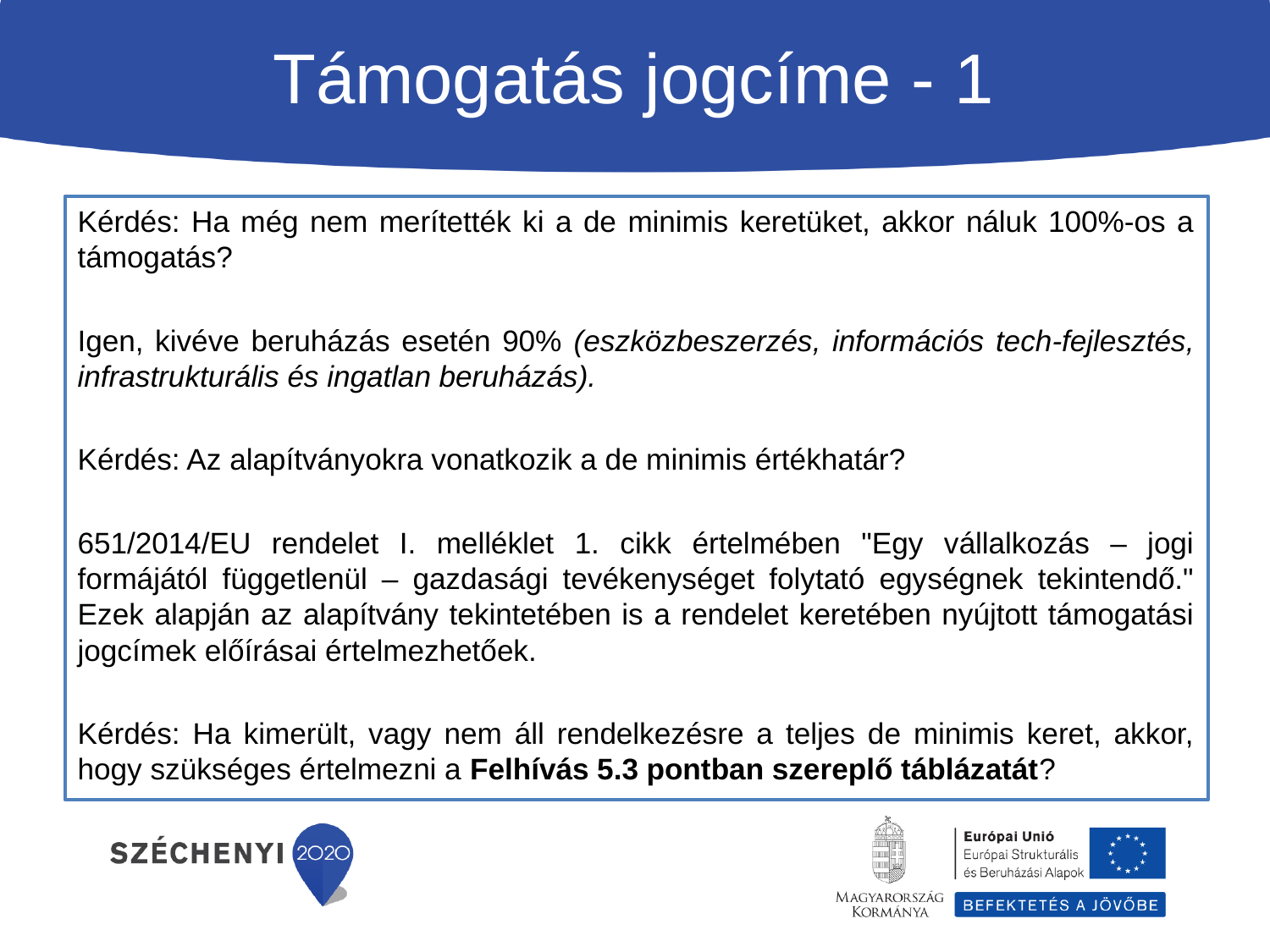

# Támogatás jogcíme - 1
Kérdés: Ha még nem merítették ki a de minimis keretüket, akkor náluk 100%-os a támogatás?

Igen, kivéve beruházás esetén 90% (eszközbeszerzés, információs tech-fejlesztés, infrastrukturális és ingatlan beruházás).

Kérdés: Az alapítványokra vonatkozik a de minimis értékhatár?

651/2014/EU rendelet I. melléklet 1. cikk értelmében "Egy vállalkozás – jogi formájától függetlenül – gazdasági tevékenységet folytató egységnek tekintendő." Ezek alapján az alapítvány tekintetében is a rendelet keretében nyújtott támogatási jogcímek előírásai értelmezhetőek.

Kérdés: Ha kimerült, vagy nem áll rendelkezésre a teljes de minimis keret, akkor, hogy szükséges értelmezni a Felhívás 5.3 pontban szereplő táblázatát?